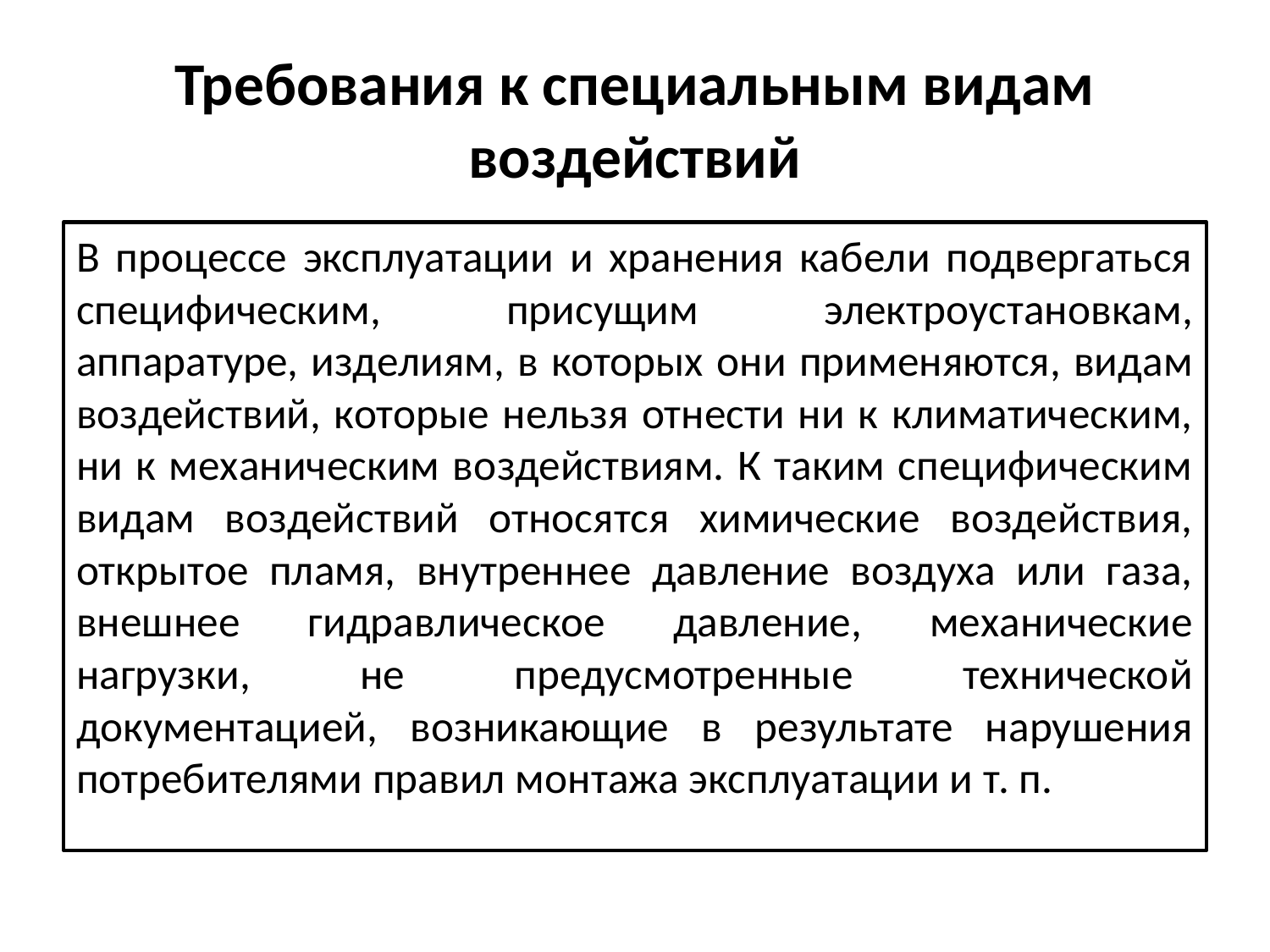

# Требования к специальным видам воздействий
В процессе эксплуатации и хранения кабели подвергаться специфическим, присущим электроустановкам, аппаратуре, изделиям, в которых они применяются, видам воздействий, которые нельзя отнести ни к климатическим, ни к механическим воздействиям. К таким специфическим видам воздействий относятся химические воздействия, открытое пламя, внутреннее давление воздуха или газа, внешнее гидравлическое давление, механические нагрузки, не предусмотренные технической документацией, возникающие в результате нарушения потребителями правил монтажа эксплуатации и т. п.